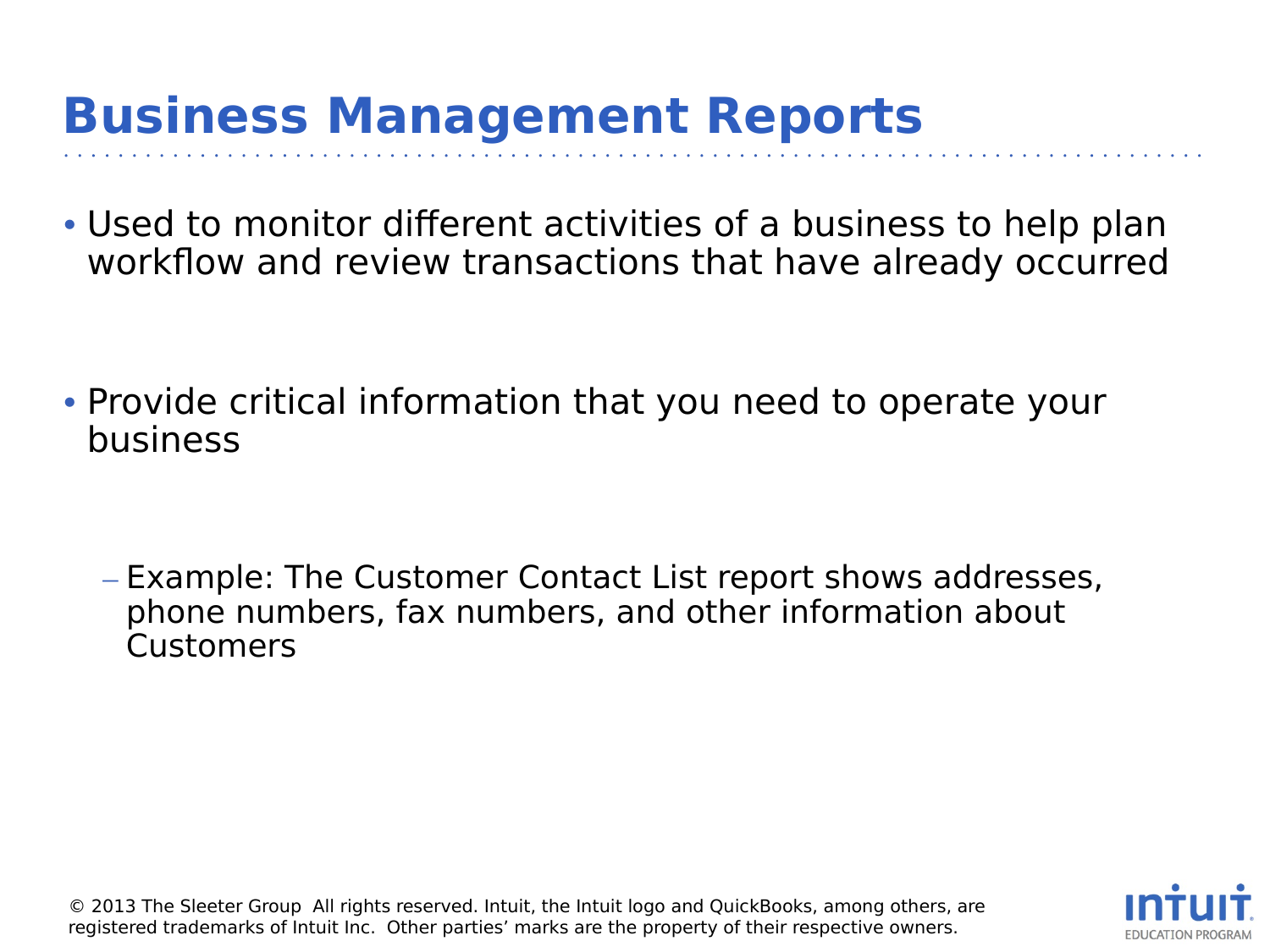

# Business Management Reports
Used to monitor different activities of a business to help plan workflow and review transactions that have already occurred

Provide critical information that you need to operate your business

Example: The Customer Contact List report shows addresses, phone numbers, fax numbers, and other information about Customers